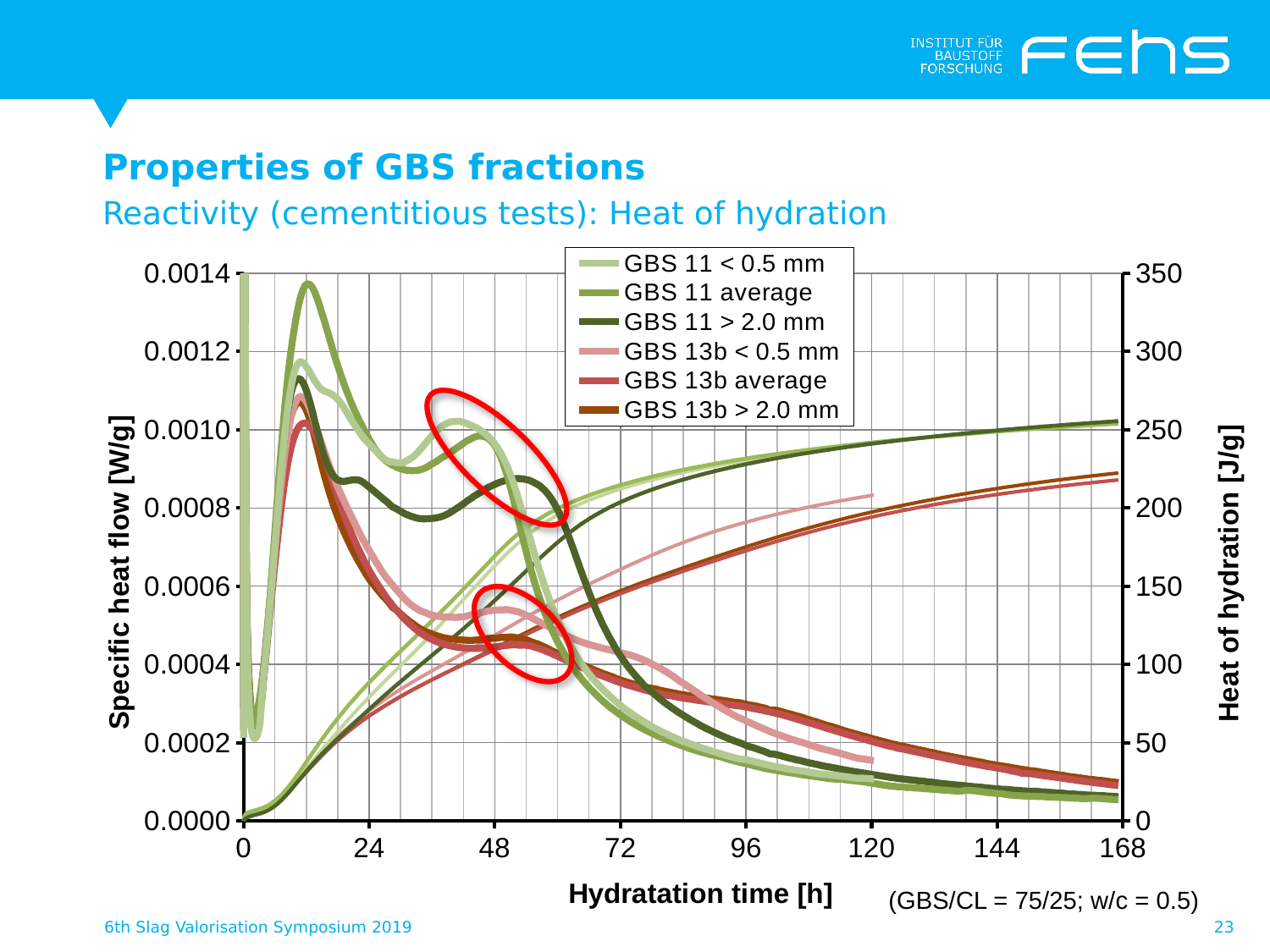

Properties of GBS fractions
Reactivity (cementitious tests): Heat of hydration

### Chart

| Category | GBS 11 < 0.5 mm | GBS 11 average | GBS 11 > 2.0 mm | GBS 13b < 0.5 mm | GBS 13b average | GBS 13b > 2.0 mm |  |  | GBS 11 < 0.5 mm | GBS 13b < 0.5 mm | GBS 13b average | GBS 13b > 2.0 mm |
|---|---|---|---|---|---|---|---|---|---|---|---|---|

 (GBS/CL = 75/25; w/c = 0.5)
6th Slag Valorisation Symposium 2019
23